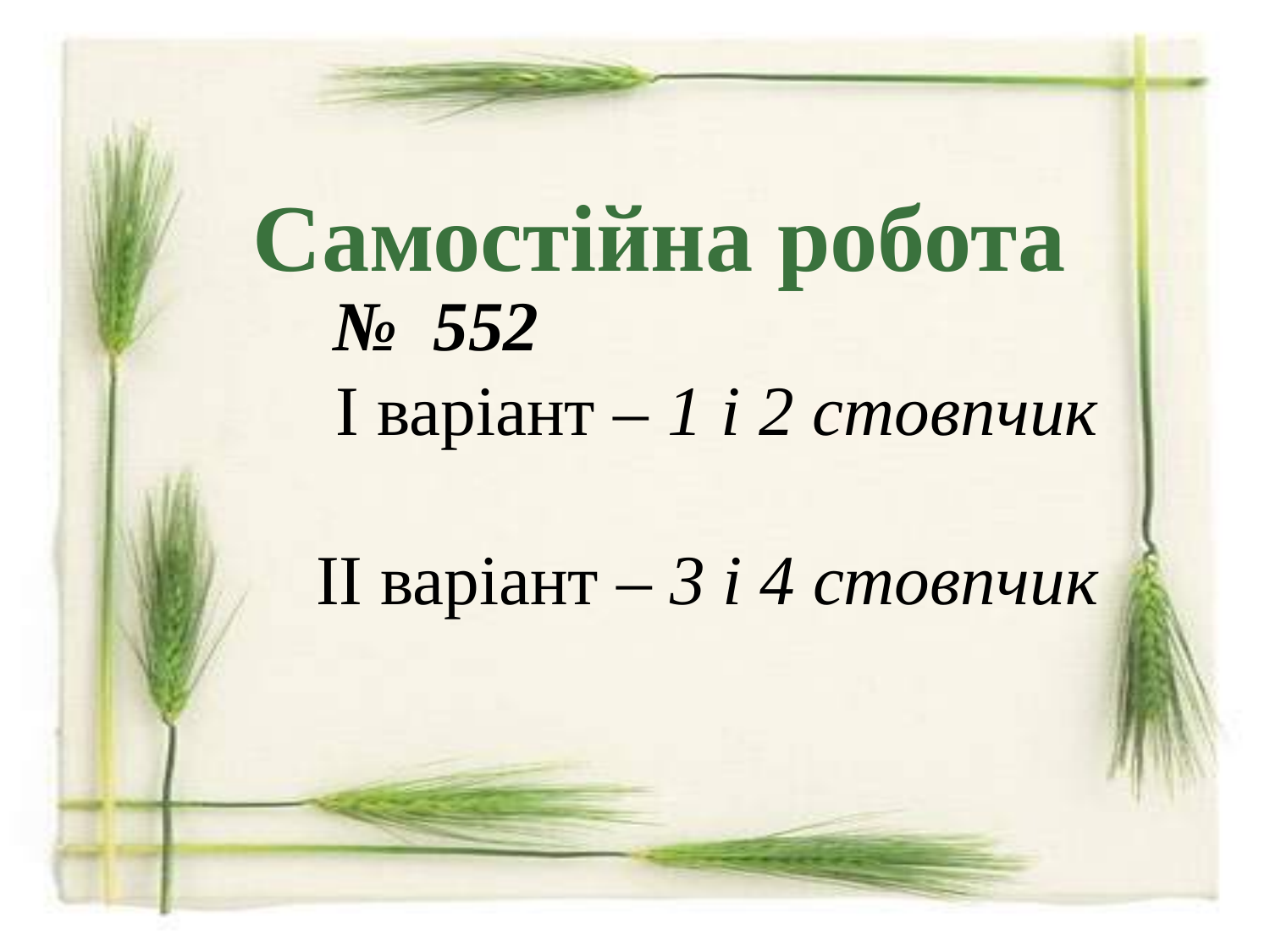

Самостійна робота
   №  552
   І варіант – 1 і 2 стовпчик
  ІІ варіант – 3 і 4 стовпчик